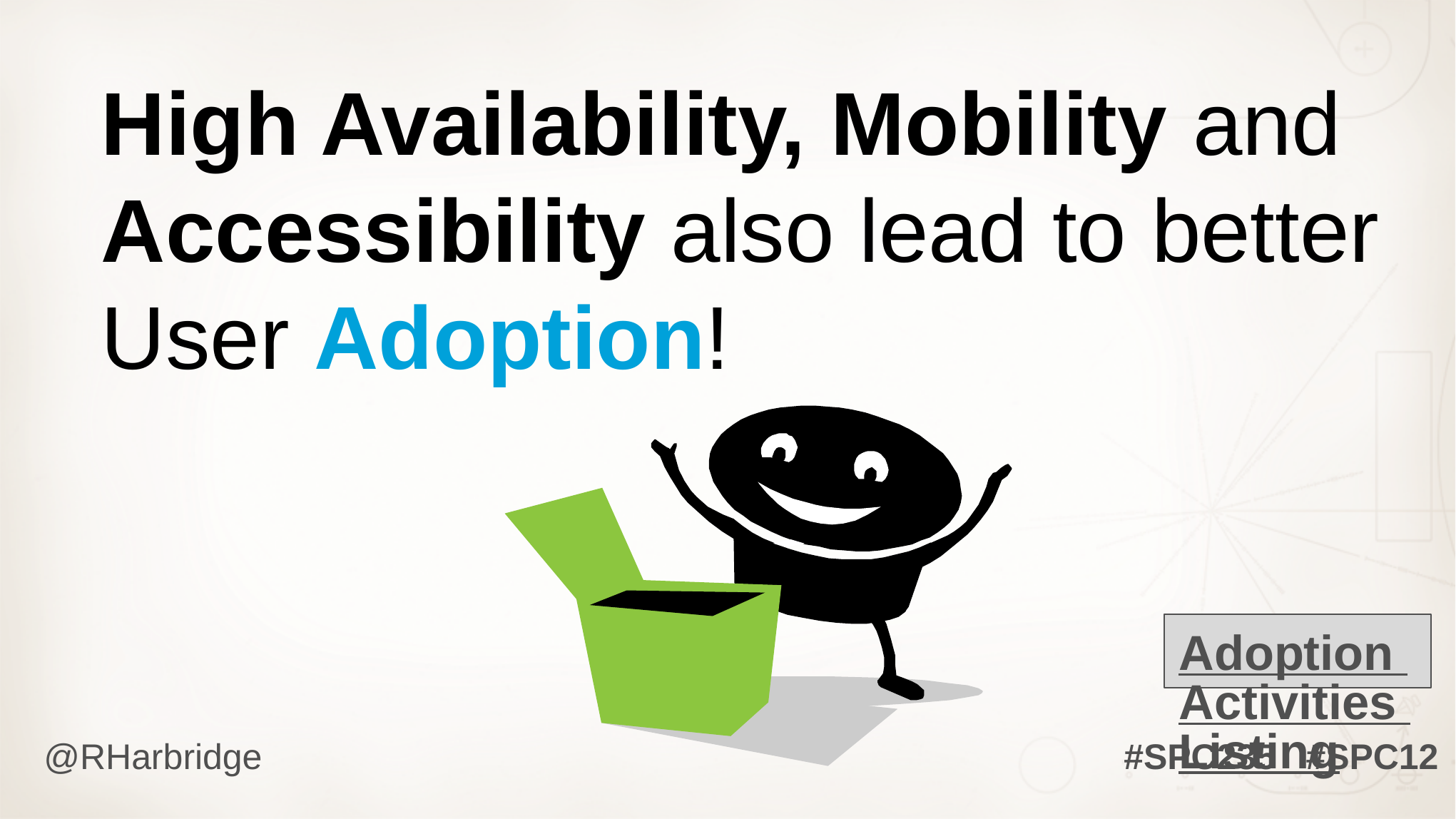

High Availability, Mobility and Accessibility also lead to better User Adoption!

Adoption Activities Listing